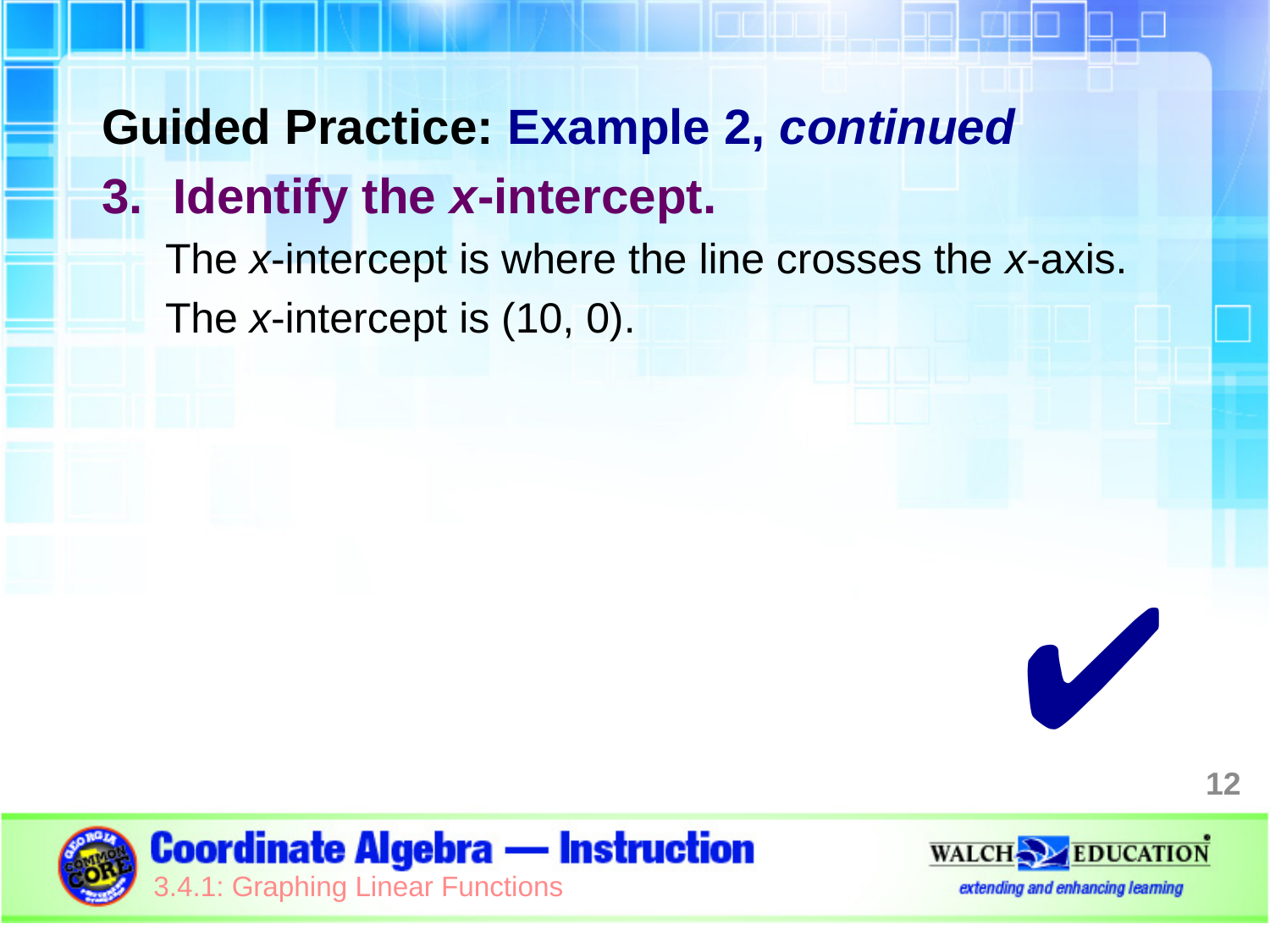

Guided Practice: Example 2, continued
Identify the x-intercept.
The x-intercept is where the line crosses the x-axis.
The x-intercept is (10, 0).
✔
12
3.4.1: Graphing Linear Functions